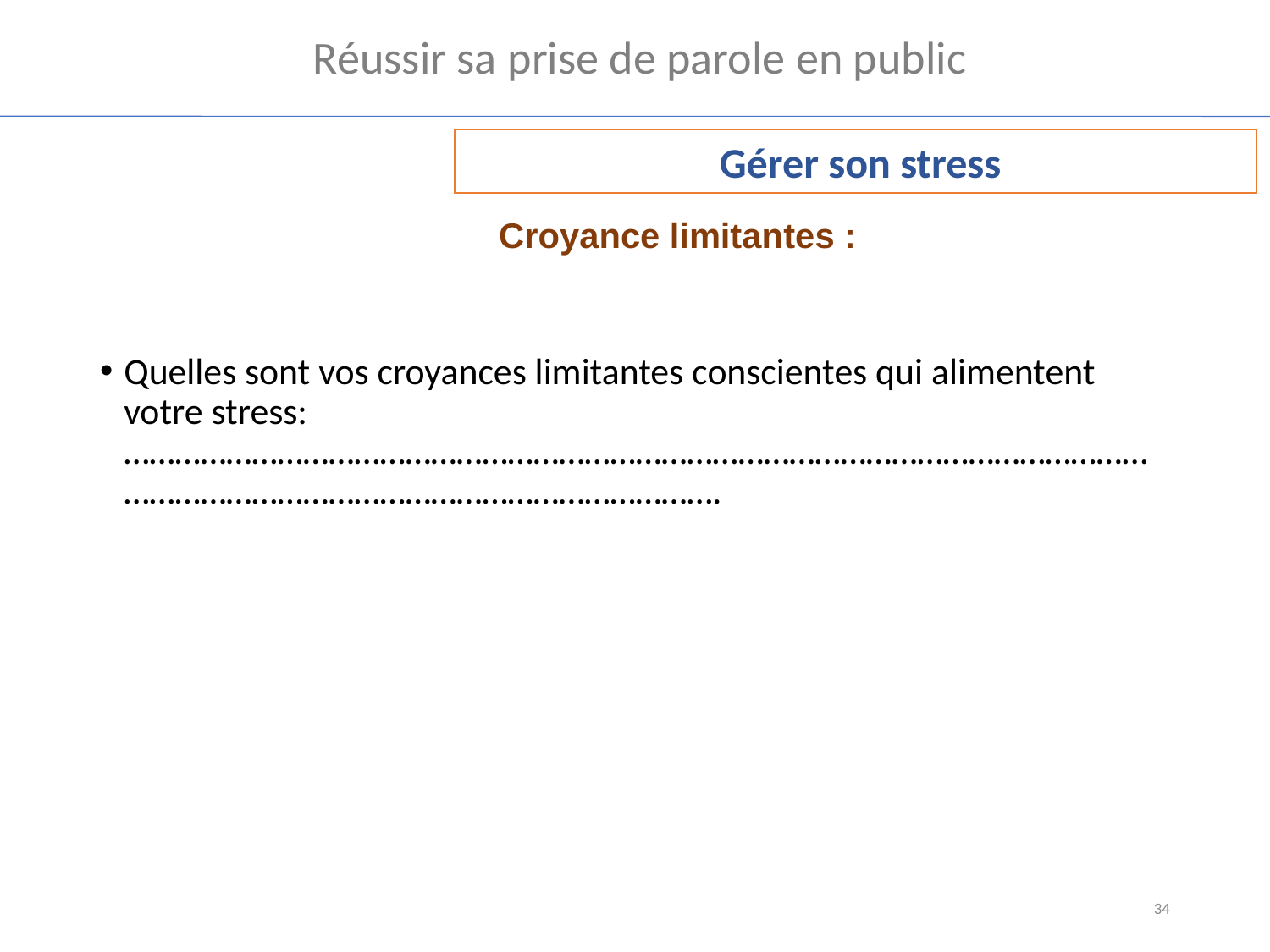

Réussir sa prise de parole en public
 Gérer son stress
Croyance limitantes :
Quelles sont vos croyances limitantes conscientes qui alimentent votre stress:……………………………………………………………………………………………………………………………………………………………………….
34